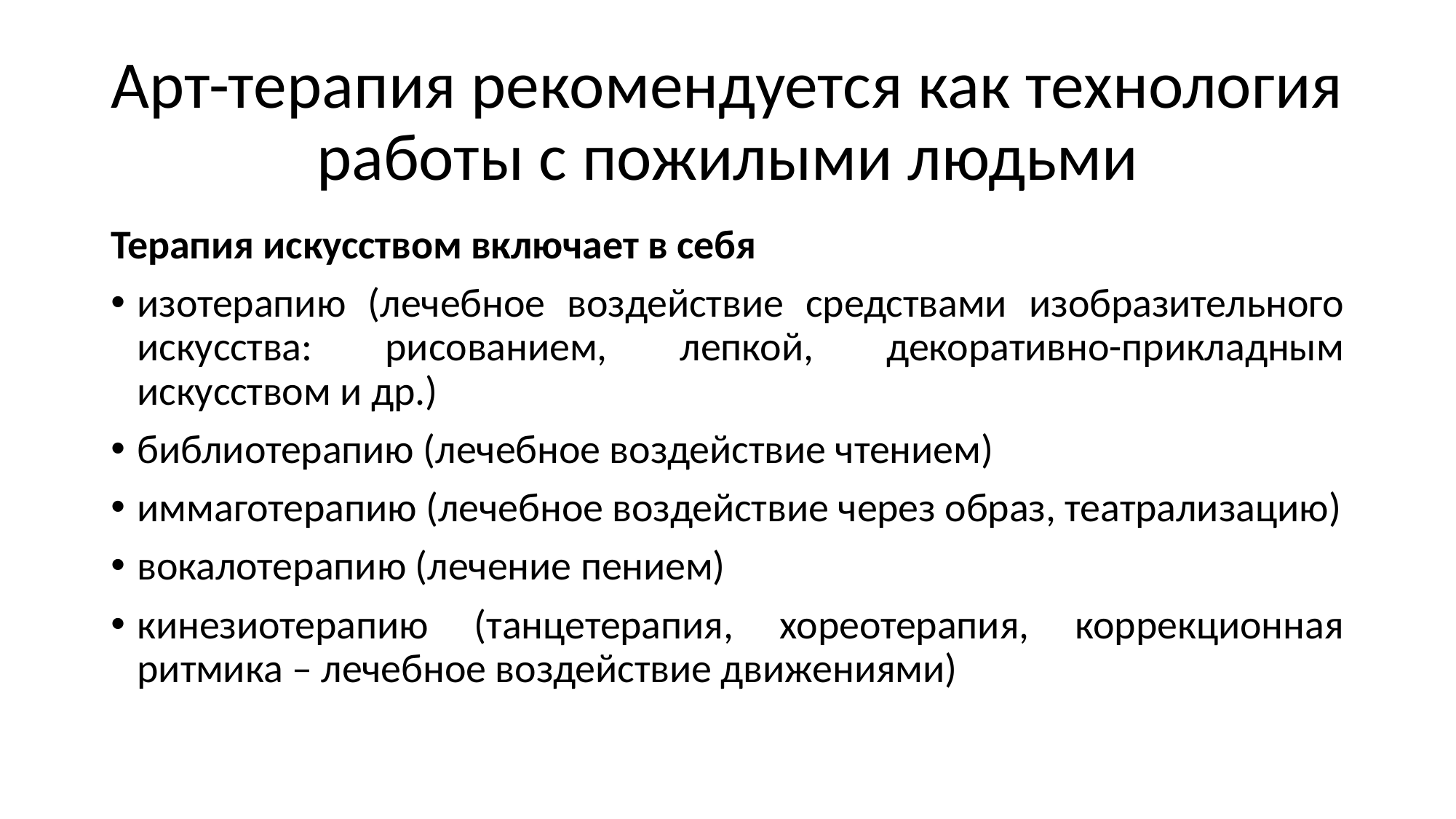

# Арт-терапия рекомендуется как технология работы с пожилыми людьми
Терапия искусством включает в себя
изотерапию (лечебное воздействие средствами изобразительного искусства: рисованием, лепкой, декоративно-прикладным искусством и др.)
библиотерапию (лечебное воздействие чтением)
иммаготерапию (лечебное воздействие через образ, театрализацию)
вокалотерапию (лечение пением)
кинезиотерапию (танцетерапия, хореотерапия, коррекционная ритмика – лечебное воздействие движениями)